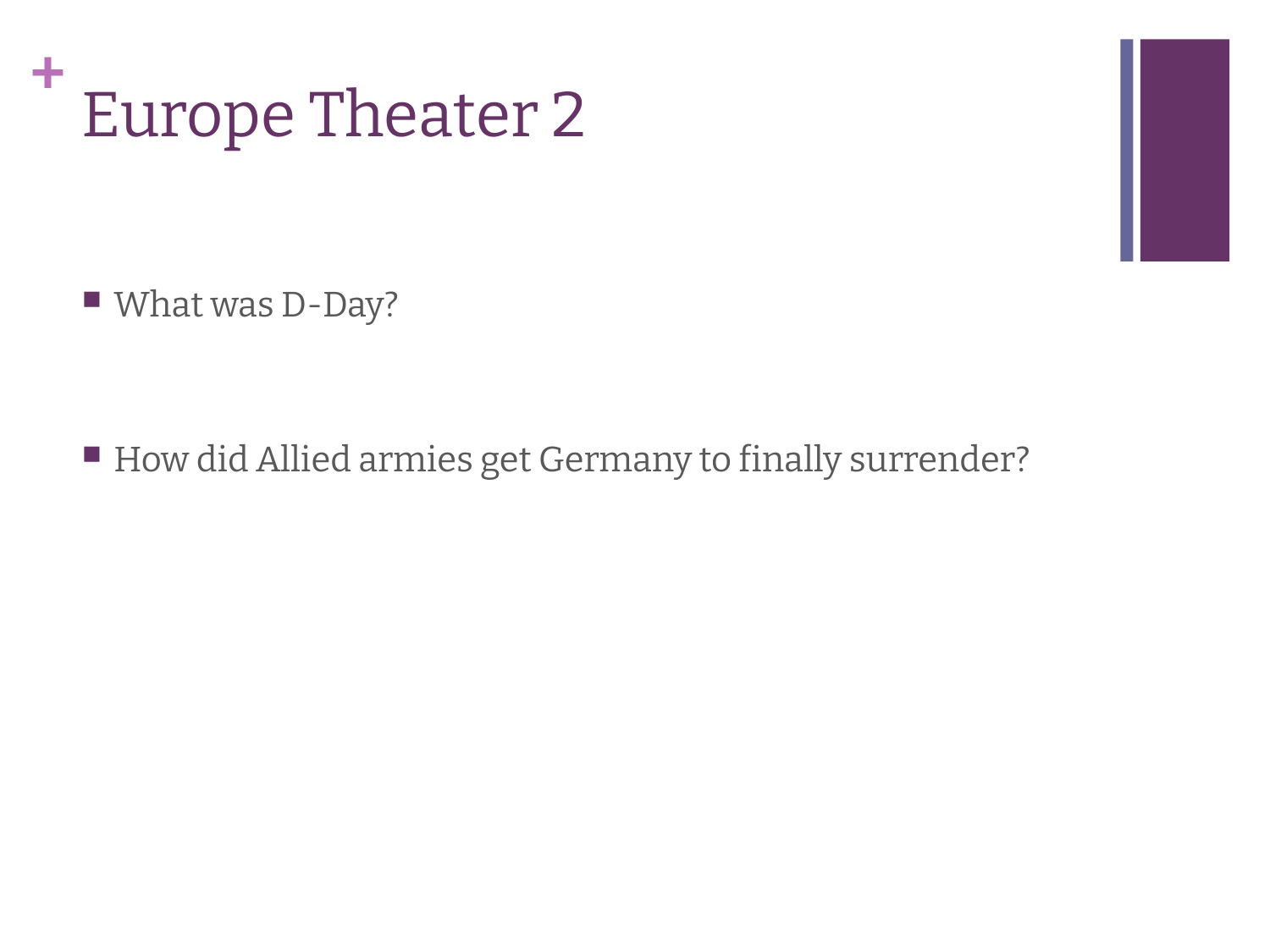

# Europe Theater 2
What was D-Day?

How did Allied armies get Germany to finally surrender?